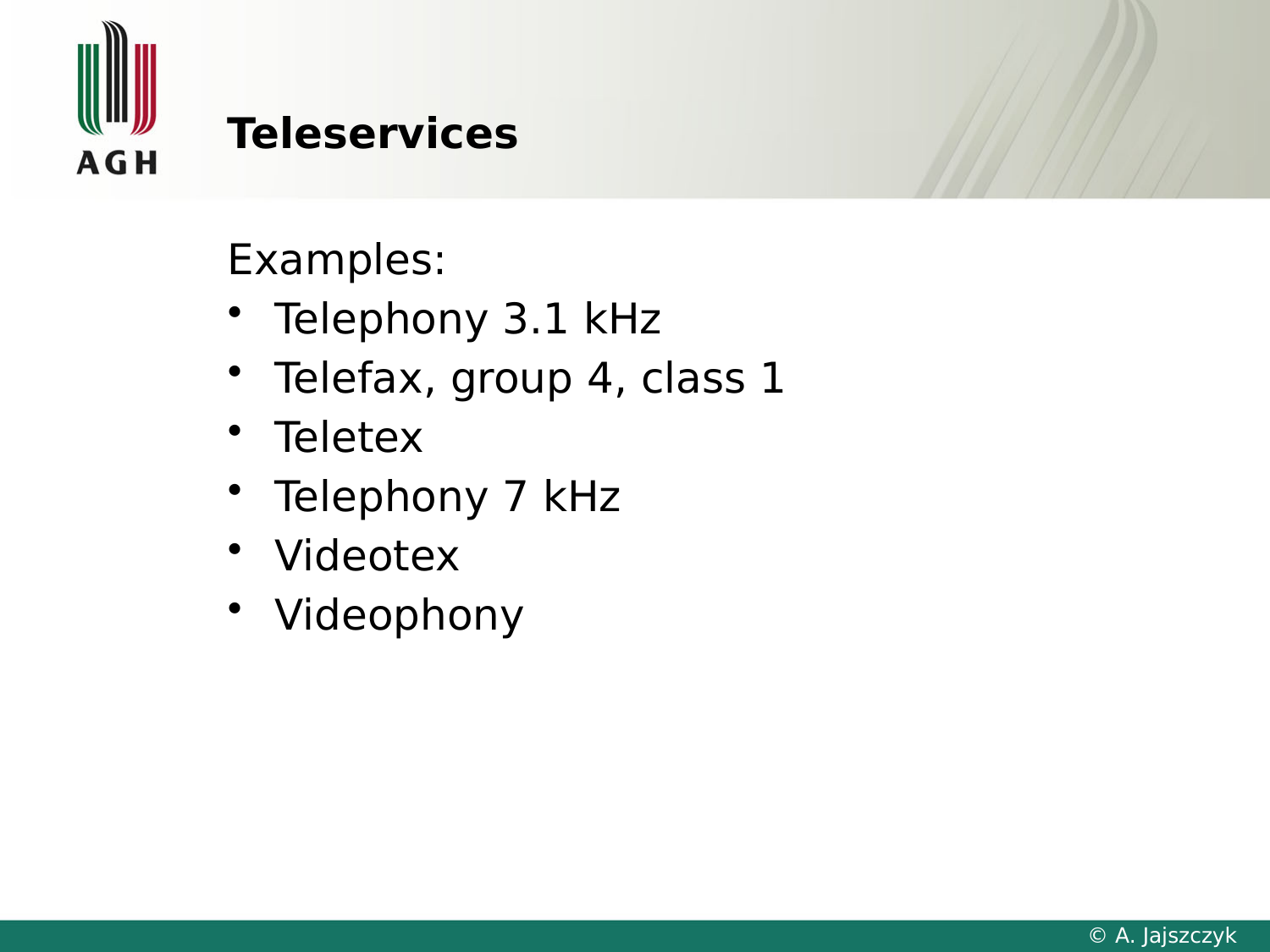

# Teleservices
Examples:
Telephony 3.1 kHz
Telefax, group 4, class 1
Teletex
Telephony 7 kHz
Videotex
Videophony